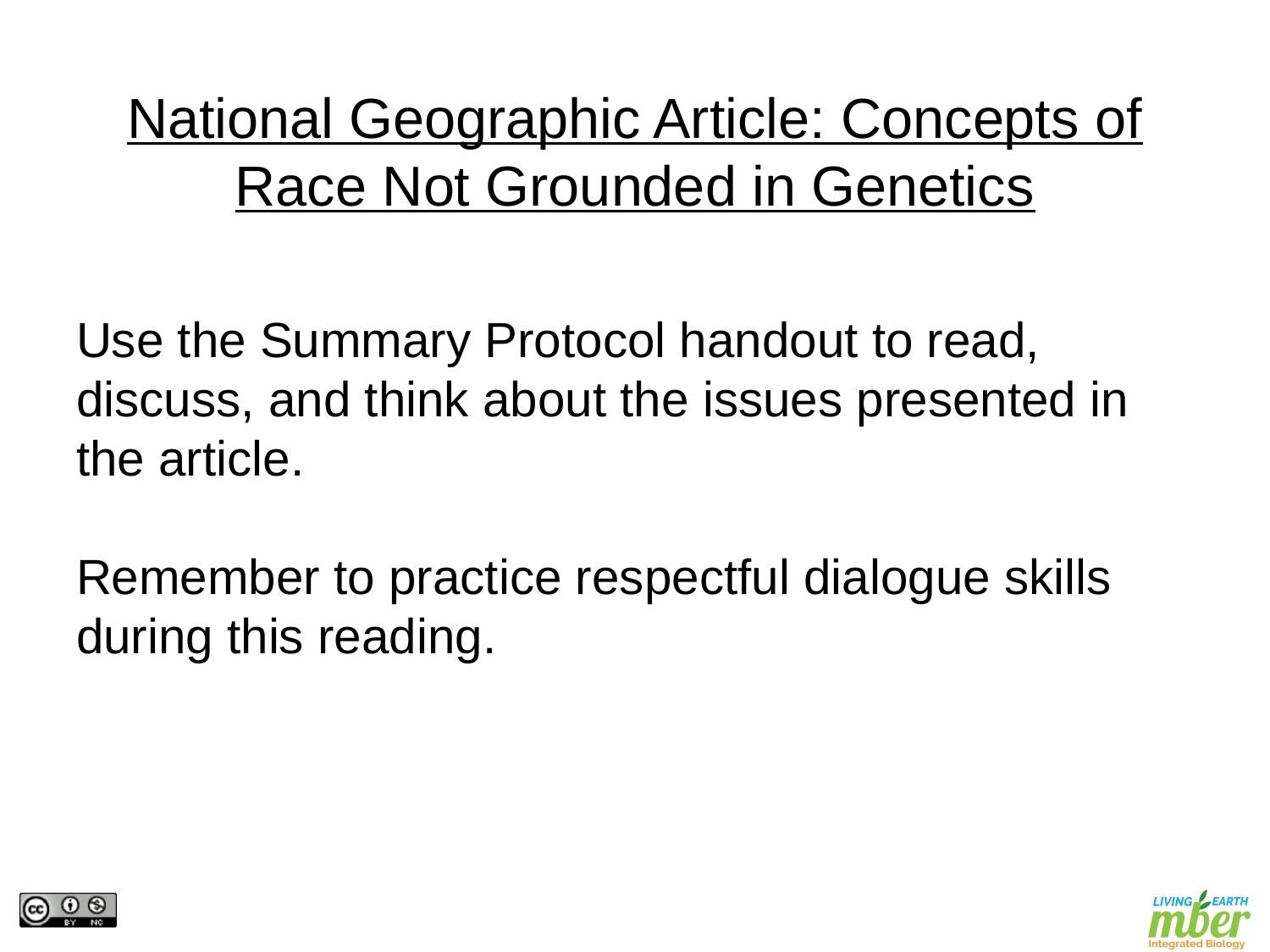

National Geographic Article: Concepts of Race Not Grounded in Genetics
Use the Summary Protocol handout to read, discuss, and think about the issues presented in the article.

Remember to practice respectful dialogue skills during this reading.